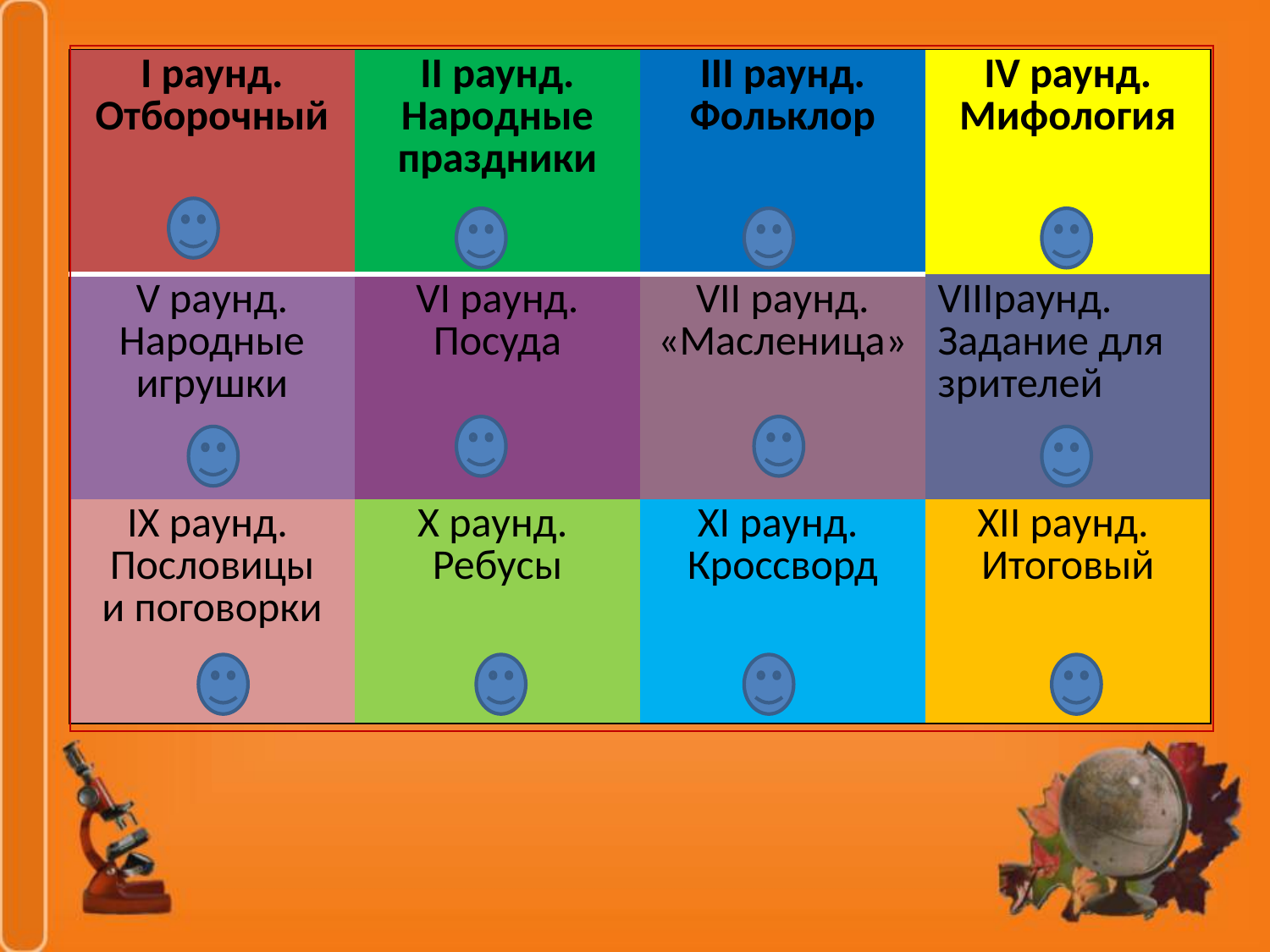

#
|  |
| --- |
| I раунд. Отборочный | II раунд. Народные праздники | III раунд. Фольклор | IV раунд. Мифология |
| --- | --- | --- | --- |
| V раунд. Народные игрушки | VI раунд. Посуда | VII раунд. «Масленица» | VIIIраунд. Задание для зрителей |
| IX раунд. Пословицы и поговорки | X раунд. Ребусы | XI раунд. Кроссворд | XII раунд. Итоговый |